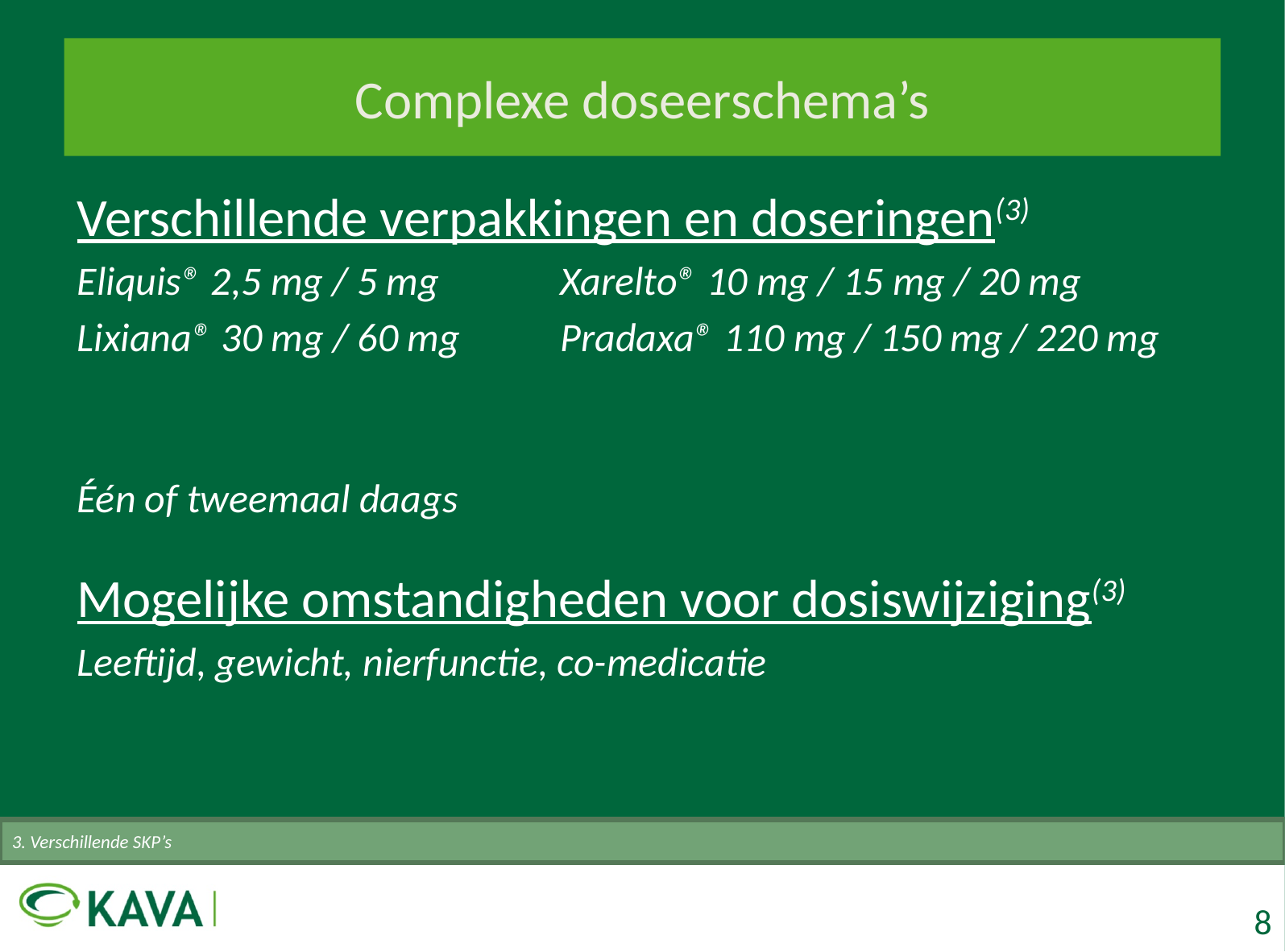

# Complexe doseerschema’s
Verschillende verpakkingen en doseringen(3)
Eliquis® 2,5 mg / 5 mg   	Xarelto® 10 mg / 15 mg / 20 mg
Lixiana® 30 mg / 60 mg 	Pradaxa® 110 mg / 150 mg / 220 mg

Één of tweemaal daags
Mogelijke omstandigheden voor dosiswijziging(3)
Leeftijd, gewicht, nierfunctie, co-medicatie

3. Verschillende SKP’s
8